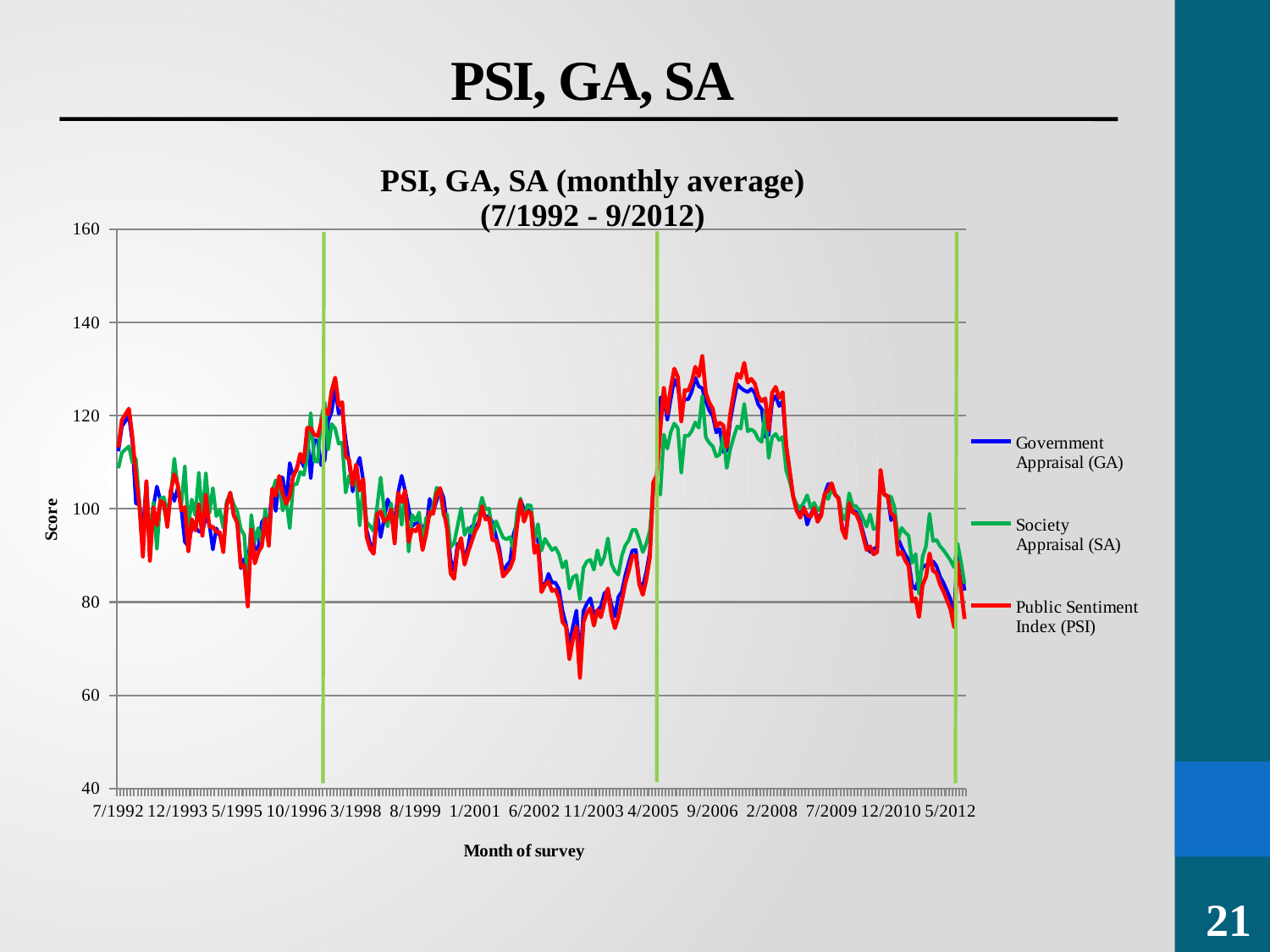

PSI, GA, SA

### Chart: PSI, GA, SA (monthly average) (7/1992 - 9/2012)

| Category | Government Appraisal (GA) | Society Appraisal (SA) | Public Sentiment Index (PSI) |
|---|---|---|---|
| 7/1992 | 112.35214023621134 | 108.71520915993572 | 113.19662111728695 |
| 8/1992 | 117.70103103117803 | 112.04771171462133 | 119.05183516065684 |
| 9/1992 | 118.81538328012941 | 112.7419830801809 | 120.27167141969227 |
| 10/1992 | 119.92973552908077 | 113.43625444574043 | 121.49150767872766 |
| 11/1992 | 114.35797428432387 | 109.96489761794282 | 115.39232638355068 |
| 12/1992 | 101.16202661186101 | 110.76922914916486 | 107.03473193666987 |
| 1/1993 | 100.94329889678005 | 101.60719473843443 | 100.7078247313004 |
| 2/1993 | 95.24669233500576 | 91.08614413361865 | 89.76973562879712 |
| 3/1993 | 105.69812993733083 | 104.56958211875725 | 105.9127456297943 |
| 4/1993 | 90.94805486896657 | 94.03195497143955 | 88.85731418298093 |
| 5/1993 | 100.58394513752324 | 101.38330769967011 | 100.31445473023066 |
| 6/1993 | 104.81414339590961 | 91.40214942044443 | 96.43568774886513 |
| 7/1993 | 101.87067656128288 | 102.18497591860404 | 101.72298748800017 |
| 8/1993 | 100.67033227784705 | 102.497268878606 | 101.12403633226063 |
| 9/1993 | 96.7777922171767 | 99.0119722552234 | 96.14801333430654 |
| 10/1993 | 104.10273358221619 | 103.01986792735686 | 103.79150832395985 |
| 11/1993 | 101.69435220468505 | 110.80825291930336 | 107.42008169320674 |
| 12/1993 | 104.58022761242918 | 104.50711948568232 | 105.11664191695844 |
| 1/1994 | 100.0155261264378 | 101.02916739672038 | 99.6922294682459 |
| 2/1994 | 92.92095046892847 | 109.14795858494347 | 100.38301733113103 |
| 3/1994 | 91.99002272847537 | 96.02906333747964 | 90.90703605112071 |
| 4/1994 | 96.14113155135807 | 102.0398904758483 | 97.76081029584229 |
| 5/1994 | 96.0476442591338 | 98.55707047675253 | 95.34874994652269 |
| 6/1994 | 95.13131192832098 | 107.80185974957962 | 100.96592406620894 |
| 7/1994 | 95.04196737080603 | 97.93050677822009 | 94.24787620178853 |
| 8/1994 | 98.24420052056473 | 107.67743633491104 | 102.98151103146961 |
| 9/1994 | 96.78844244502747 | 99.01860763307668 | 96.15967170724161 |
| 10/1994 | 91.27673910034707 | 104.4797771012777 | 96.12558885310618 |
| 11/1994 | 95.80327580072235 | 98.40482236716188 | 95.08124969566819 |
| 12/1994 | 94.24880409549533 | 99.72181217791413 | 94.92107871071555 |
| 1/1995 | 91.84229653239912 | 95.93702595165736 | 90.74532616939103 |
| 2/1995 | 101.09210869561252 | 101.69990723786293 | 100.87072078906522 |
| 3/1995 | 103.47337062121768 | 103.18349734180045 | 103.47739174238986 |
| 4/1995 | 98.55286545191976 | 100.89194601596913 | 98.61318011516892 |
| 5/1995 | 97.51425011544146 | 99.47080529584093 | 96.95418395800446 |
| 6/1995 | 87.2276964301847 | 95.70031781633512 | 87.47333433846241 |
| 7/1995 | 89.2978269512409 | 94.35175309704807 | 87.95999840787742 |
| 8/1995 | 87.63063886544275 | 82.84204460439592 | 79.07276720123424 |
| 9/1995 | 96.25927182231426 | 98.6889201296945 | 95.5804100658627 |
| 10/1995 | 91.13384413589691 | 92.98532366118393 | 88.27671447758883 |
| 11/1995 | 91.78095747664668 | 95.89881007329436 | 90.67818079020572 |
| 12/1995 | 97.08231441382246 | 92.51818437632808 | 91.97362866110132 |
| 1/1996 | 98.31145441069955 | 99.96748497250468 | 97.82685120135561 |
| 2/1996 | 96.4967376817449 | 93.27023319070973 | 92.08590668317419 |
| 3/1996 | 104.26367231749492 | 103.67587651400088 | 104.34250299029503 |
| 4/1996 | 99.53053683848489 | 106.15871875485662 | 102.82478019637635 |
| 5/1996 | 106.75469320648003 | 105.22784939857164 | 107.0693226339561 |
| 6/1996 | 106.72925001606927 | 99.62393967102598 | 103.27257423968784 |
| 7/1996 | 101.30955525501761 | 101.8353822816621 | 101.10875072781609 |
| 8/1996 | 109.83658056999377 | 95.84451363443682 | 102.81927570221966 |
| 9/1996 | 106.84068524096443 | 105.28142474448664 | 107.16345463014582 |
| 10/1996 | 108.75533286317956 | 105.2671024952474 | 108.44513965035819 |
| 11/1996 | 111.09277661381118 | 107.93059181592935 | 111.81804678286136 |
| 12/1996 | 109.03704394947574 | 107.26531695295577 | 109.98284811781603 |
| 1/1997 | 116.18566095791732 | 111.10359547930999 | 117.3930209365549 |
| 2/1997 | 106.58251158459146 | 120.56357195928081 | 117.29645718209314 |
| 3/1997 | 114.82003765157376 | 110.25277549969651 | 115.89812843121906 |
| 4/1997 | 114.57903680741006 | 110.10262550418481 | 115.63431457124291 |
| 5/1997 | 109.36779954821093 | 119.4318812459182 | 118.41173504727239 |
| 6/1997 | 110.43895822700037 | 122.83670934671918 | 121.43058923279841 |
| 7/1997 | 118.80375312026445 | 112.73473717837669 | 120.25894035488304 |
| 8/1997 | 120.87210849031226 | 118.20745447200842 | 125.34505876745527 |
| 9/1997 | 126.00911276852611 | 117.22386966503294 | 128.14635563726873 |
| 10/1997 | 120.4165399897933 | 113.97299955109118 | 122.18184637804926 |
| 11/1997 | 121.20911299544122 | 114.23334095179978 | 122.8919903572773 |
| 12/1997 | 114.90555087219579 | 103.49836942278284 | 111.40025654208829 |
| 1/1998 | 109.83768571577879 | 107.14863649390415 | 110.44414962669207 |
| 2/1998 | 103.7245440147839 | 105.24237022907406 | 105.03541530838228 |
| 3/1998 | 109.00073320800378 | 106.62719261381308 | 109.52797162549419 |
| 4/1998 | 110.96266089169843 | 96.40584609249335 | 103.95736063940494 |
| 5/1998 | 106.136111142545 | 104.84245616708407 | 106.39218591036901 |
| 6/1998 | 95.45173077720395 | 97.1288840204739 | 93.98358448217286 |
| 7/1998 | 92.46897415801168 | 96.32746293539297 | 91.43132477635557 |
| 8/1998 | 92.02097817713845 | 95.18603084973566 | 90.35932617414397 |
| 9/1998 | 99.20370976003962 | 100.52338400747949 | 98.80356698262449 |
| 10/1998 | 93.9194079646101 | 106.7350411837817 | 99.42902697857063 |
| 11/1998 | 97.82430069012028 | 99.6639751270835 | 97.2935837604313 |
| 12/1998 | 102.05133582807838 | 96.19185578643848 | 97.80274091988264 |
| 1/1999 | 100.17935192777773 | 101.13123526881132 | 99.87156293558348 |
| 2/1999 | 96.99005931360139 | 93.5436416549618 | 92.6030320621767 |
| 3/1999 | 103.46159663729803 | 103.17616183374926 | 103.46450323921512 |
| 4/1999 | 107.11917379527436 | 96.53064741602078 | 101.44927233106716 |
| 5/1999 | 103.90285734546971 | 103.45107910045597 | 103.94753345880864 |
| 6/1999 | 100.16693146661044 | 90.83219301061375 | 92.91693953696421 |
| 7/1999 | 96.25821147824726 | 98.68825950687611 | 95.57924935017226 |
| 8/1999 | 96.94997069801005 | 97.44711480104647 | 95.20871325260312 |
| 9/1999 | 97.13128528227143 | 99.23220792419616 | 96.53496787092261 |
| 10/1999 | 96.06365921568018 | 92.33583734251302 | 91.16360602401424 |
| 11/1999 | 95.30147004100455 | 98.09218390802766 | 94.53194326112511 |
| 12/1999 | 102.16257686496989 | 98.38636599875329 | 99.35786767789453 |
| 1/2000 | 99.32096813812667 | 100.59643912479493 | 98.93192497840278 |
| 2/2000 | 101.73335505210558 | 104.55731598374526 | 103.2304081875352 |
| 3/2000 | 104.3669950526393 | 103.74024935166473 | 104.4556062023453 |
| 4/2000 | 102.36386699813609 | 98.54940680882345 | 99.60359270950562 |
| 5/2000 | 96.43496698940534 | 98.79838293527801 | 95.7727364470016 |
| 6/2000 | 89.19108330849487 | 91.75998285141387 | 86.13997070275045 |
| 7/2000 | 86.58708684480708 | 92.66288924170817 | 84.99266103878158 |
| 8/2000 | 92.53380747446235 | 96.3678558319733 | 91.50229518115749 |
| 9/2000 | 92.02495932410437 | 100.16305463572995 | 93.71879266286508 |
| 10/2000 | 89.35694423343037 | 94.38858475083842 | 88.02471170155833 |
| 11/2000 | 91.81392754828703 | 95.91935131299829 | 90.7142717918506 |
| 12/2000 | 96.22980974259535 | 94.71495756635893 | 92.88027804240988 |
| 1/2001 | 95.86991014828965 | 98.446337354476 | 95.1541916162648 |
| 2/2001 | 97.11709074907962 | 99.22336434896954 | 96.51942969052796 |
| 3/2001 | 99.87280642701265 | 102.43413066660162 | 100.5435566667979 |
| 4/2001 | 98.20835403534866 | 99.90325067096143 | 97.71399139756238 |
| 5/2001 | 98.50120559135028 | 100.08570505186546 | 98.03456413106012 |
| 6/2001 | 97.03486710691217 | 94.49485575537358 | 93.2748045697387 |
| 7/2001 | 94.15091579601916 | 97.37535772710685 | 93.27247814375215 |
| 8/2001 | 91.27026201429489 | 95.58063309077772 | 90.1191431583548 |
| 9/2001 | 86.12660748257288 | 93.84409984627607 | 85.47876223494231 |
| 10/2001 | 87.85033932845396 | 93.44992945066664 | 86.37549235205715 |
| 11/2001 | 88.6962501891576 | 93.97695462511659 | 87.30147669925896 |
| 12/2001 | 94.54046153659347 | 91.11441555330848 | 89.31248215400907 |
| 1/2002 | 96.95477159357154 | 99.12223515767734 | 96.34174548734083 |
| 2/2002 | 101.95452863673722 | 102.23721801259671 | 101.8147769577399 |
| 3/2002 | 99.97199630676442 | 97.44517591787763 | 97.24562754684513 |
| 4/2002 | 99.7284338501269 | 100.85030120166986 | 99.37796118488882 |
| 5/2002 | 99.48040276108618 | 100.69577117487482 | 99.10645160067551 |
| 6/2002 | 94.12577191208807 | 93.33525071475424 | 90.53064705984043 |
| 7/2002 | 93.13705093916334 | 96.74369270437782 | 92.16264136160521 |
| 8/2002 | 83.98821805657589 | 91.04372422076159 | 82.14778466926477 |
| 9/2002 | 83.6783562250435 | 93.58676889023144 | 83.65396725856394 |
| 10/2002 | 86.07176363070924 | 92.3418290456231 | 84.42855759458725 |
| 11/2002 | 84.19116653734945 | 91.17016657237656 | 82.36994414872622 |
| 12/2002 | 84.15906574356818 | 91.66341376577331 | 82.68096690352235 |
| 1/2003 | 82.75932449362165 | 90.27809054174993 | 80.8025646744226 |
| 2/2003 | 78.14788366982637 | 87.40503911573452 | 75.75460723676775 |
| 3/2003 | 75.25246053725454 | 88.77764967473156 | 74.72753782439375 |
| 4/2003 | 70.87898191547647 | 82.87631819121606 | 67.79763498525077 |
| 5/2003 | 74.79251336515544 | 85.31455334198232 | 72.0816193068024 |
| 6/2003 | 78.20946493635675 | 85.79236587911763 | 74.70846462808471 |
| 7/2003 | 67.19859895575401 | 80.58334080849622 | 63.76886886966197 |
| 8/2003 | 78.05736247603326 | 87.3486419819863 | 75.65551735338133 |
| 9/2003 | 79.71676482725302 | 88.74666525141214 | 77.71761507313046 |
| 10/2003 | 80.82207066393771 | 89.0711294008399 | 78.68193139475053 |
| 11/2003 | 77.40984881791093 | 86.94522359065982 | 74.94671038579867 |
| 12/2003 | 78.20311702996548 | 91.12391008148768 | 78.30007289649295 |
| 1/2004 | 79.05407905700723 | 87.96962316850052 | 76.74658261268144 |
| 2/2004 | 81.87676862724301 | 89.72823454503991 | 79.83646652417782 |
| 3/2004 | 82.48943631021446 | 93.67994529475797 | 82.9149369519011 |
| 4/2004 | 79.45910838750845 | 88.22196731429761 | 77.1899518110504 |
| 5/2004 | 76.89586230842183 | 86.62499619742933 | 74.38407017798295 |
| 6/2004 | 81.09701131856504 | 85.87181011655639 | 76.70956795827776 |
| 7/2004 | 82.24123318589628 | 89.95530574902618 | 80.23543111028317 |
| 8/2004 | 85.77116540093103 | 92.15454827899896 | 84.09950489116213 |
| 9/2004 | 88.56538412776368 | 93.27943302902328 | 86.74276603495443 |
| 10/2004 | 91.07094277751312 | 95.45645185559559 | 89.90095646525269 |
| 11/2004 | 91.15554435156066 | 95.50916090733193 | 89.99356638073657 |
| 12/2004 | 84.09837208112629 | 93.31326810867864 | 83.75278516571335 |
| 1/2005 | 83.44080566376292 | 90.70267160491223 | 81.54855450122142 |
| 2/2005 | 86.49756239791063 | 92.60711310803389 | 84.89466225383981 |
| 3/2005 | 90.83319322278375 | 95.30832750068132 | 89.64070166009445 |
| 4/2005 | 105.5065541494264 | 104.45022526009643 | 105.70303537645293 |
| 5/2005 | 106.86767022361926 | 105.29823711308455 | 107.19299399736364 |
| 6/2005 | 123.90241880208359 | 103.03701008628911 | 117.15707779997388 |
| 7/2005 | 123.97589234374946 | 115.9571187591847 | 125.92067161402773 |
| 8/2005 | 119.07928553842876 | 112.90640127148095 | 120.56055452987388 |
| 9/2005 | 123.60857540589608 | 116.47636371189887 | 126.02314030889794 |
| 10/2005 | 127.77654835338446 | 118.32502948069512 | 130.0810957645027 |
| 11/2005 | 126.16566620790967 | 117.3214066604005 | 128.317728344612 |
| 12/2005 | 121.60936952395268 | 107.73357456573362 | 118.77814199939155 |
| 1/2006 | 123.56649846933816 | 115.70205538536662 | 125.47252472626946 |
| 2/2006 | 123.51139669336207 | 115.66772549974237 | 125.41220704455246 |
| 3/2006 | 125.16928099915097 | 116.70063192767198 | 127.22702582505036 |
| 4/2006 | 128.14763999690155 | 118.55622953645374 | 130.48731475191283 |
| 5/2006 | 126.27973520730455 | 117.39247470917272 | 128.44259505675322 |
| 6/2006 | 125.86693600858099 | 124.22191987551687 | 132.77033762845105 |
| 7/2006 | 123.02622827532296 | 115.36545255109854 | 124.88111283388442 |
| 8/2006 | 121.0848370461573 | 114.15591369924412 | 122.75595051062623 |
| 9/2006 | 119.9117368782072 | 113.42504080307754 | 121.47180528483018 |
| 10/2006 | 116.38605963798418 | 111.22844923663604 | 117.61238925248767 |
| 11/2006 | 117.16065163082695 | 111.71104084187442 | 118.46030372452049 |
| 12/2006 | 112.2461820895405 | 115.81057446780977 | 117.91066566253804 |
| 1/2007 | 112.42516669965428 | 108.76070660703485 | 113.27656022815667 |
| 2/2007 | 118.8967977087424 | 112.79270645475344 | 120.36079249619584 |
| 3/2007 | 123.10038938996307 | 115.411656916353 | 124.96229400144946 |
| 4/2007 | 126.76884473292884 | 117.69720307363995 | 128.97800343822107 |
| 5/2007 | 125.97106617568001 | 117.20016561634006 | 128.1047075735348 |
| 6/2007 | 125.40875105995545 | 122.55606328219547 | 131.33776599343722 |
| 7/2007 | 125.05442406140126 | 116.6290729721527 | 127.10129658871534 |
| 8/2007 | 125.76203394985133 | 117.0699329282393 | 127.87588846484388 |
| 9/2007 | 124.87104819658431 | 116.5148248857 | 126.90056245895873 |
| 10/2007 | 122.38320789300548 | 114.96483359121923 | 124.1772244732806 |
| 11/2007 | 121.38693047620704 | 114.3441260157756 | 123.08663994921073 |
| 12/2007 | 115.45930563673608 | 121.2026776475135 | 123.71450870344115 |
| 1/2008 | 115.83850966654519 | 110.88731090560945 | 117.0130084826965 |
| 2/2008 | 123.06063648853606 | 115.38688979160884 | 124.91877811084285 |
| 3/2008 | 124.20307010413407 | 116.09865660242535 | 126.16935390423208 |
| 4/2008 | 122.05138953927629 | 114.75810184927849 | 123.81399636504717 |
| 5/2008 | 123.15716031236835 | 115.44702672501046 | 125.02443883013711 |
| 6/2008 | 113.4094675127031 | 108.2376480145121 | 113.58764760989912 |
| 7/2008 | 107.78972977766901 | 105.8727049676788 | 108.20233523401329 |
| 8/2008 | 102.64756785363747 | 102.66900004916229 | 102.57341891005248 |
| 9/2008 | 99.93408226767495 | 100.97842568637442 | 99.60307617574951 |
| 10/2008 | 98.55833183860062 | 100.12129623744 | 98.09709791945984 |
| 11/2008 | 100.44788393782092 | 101.2985379197321 | 100.16551404742494 |
| 12/2008 | 96.59153956590514 | 102.92956396205089 | 98.66463571952995 |
| 1/2009 | 98.75023734522557 | 100.24085851971498 | 98.30716910252593 |
| 2/2009 | 100.4415312971156 | 101.2945800540379 | 100.15856006902158 |
| 3/2009 | 97.76096337954047 | 99.62451428232058 | 97.22425097264556 |
| 4/2009 | 98.98229493433396 | 100.38543662724815 | 98.56119314352836 |
| 5/2009 | 103.17703397724445 | 102.9988716575339 | 103.15300402428771 |
| 6/2009 | 105.33278446480057 | 102.09764856167908 | 103.9991270031498 |
| 7/2009 | 105.31149326942301 | 104.32869709550148 | 105.48951013398904 |
| 8/2009 | 103.0866272048643 | 102.94254581139752 | 103.05403939338625 |
| 9/2009 | 102.26547202196878 | 102.43094408878096 | 102.15515408370668 |
| 10/2009 | 96.2018092148883 | 98.65311938270109 | 95.51750807760638 |
| 11/2009 | 94.54712399896023 | 97.62220607363334 | 93.70619121116823 |
| 12/2009 | 99.92631511455122 | 103.36490412395348 | 101.20741123544632 |
| 1/2010 | 99.59178354724602 | 100.76516439463737 | 99.22837563470104 |
| 2/2010 | 99.27651297299852 | 100.56874236353403 | 98.88326171023431 |
| 3/2010 | 97.67948163074334 | 99.57374896546604 | 97.13505620346385 |
| 4/2010 | 94.95574699662038 | 97.87678917054149 | 94.15349425137907 |
| 5/2010 | 92.23772524306096 | 96.18338865356857 | 91.17818595819008 |
| 6/2010 | 90.72903180026908 | 98.82526204166618 | 91.94246547671754 |
| 7/2010 | 91.38612738445781 | 95.6528203267614 | 90.24597628479601 |
| 8/2010 | 91.81557249576075 | 95.92037615943254 | 90.71607244920521 |
| 9/2010 | 107.88645556422539 | 105.93296772927914 | 108.30821703371906 |
| 10/2010 | 103.11792648370118 | 102.9620461023329 | 103.0883014458412 |
| 11/2010 | 102.82546868533673 | 102.77983704300715 | 102.76815974287582 |
| 12/2010 | 97.54216532113556 | 102.5909433203769 | 99.07740597324202 |
| 1/2011 | 98.76008695293321 | 100.24699508972672 | 98.31795106902752 |
| 2/2011 | 93.5625017245816 | 93.3427252638126 | 90.15578759933496 |
| 3/2011 | 91.82380104859507 | 95.92550276874148 | 90.72507991261374 |
| 4/2011 | 90.26235161179551 | 94.95267785295822 | 89.0158244761476 |
| 5/2011 | 89.14490763373247 | 94.2564802571656 | 87.79260382651478 |
| 6/2011 | 83.60391715754893 | 88.4104545038048 | 80.11256737914216 |
| 7/2011 | 82.80093762552443 | 90.3040166400179 | 80.84811688396388 |
| 8/2011 | 85.32045001622684 | 81.74464202321316 | 76.77449820295921 |
| 9/2011 | 87.49857787547285 | 89.72025919958239 | 83.62274803231547 |
| 10/2011 | 87.92476318492442 | 92.02203557067043 | 85.46263696469643 |
| 11/2011 | 88.3377006684455 | 98.96823785025781 | 90.42604972029974 |
| 12/2011 | 88.75939329803106 | 93.06698860554519 | 86.73033227586241 |
| 1/2012 | 87.71196258762117 | 93.36371702644423 | 86.22401694019 |
| 2/2012 | 85.49807999172151 | 91.98440873816287 | 83.80056935773385 |
| 3/2012 | 84.09982376696249 | 91.11325757435532 | 82.26995491872857 |
| 4/2012 | 82.38637409991165 | 90.04573243472348 | 80.39431098848347 |
| 5/2012 | 80.57110699646422 | 88.9147722989571 | 78.40721163574027 |
| 6/2012 | 76.53447534267738 | 87.45956074653668 | 74.70320743159273 |
| 7/2012 | 91.87431726553189 | 92.56300926481094 | 88.49129840530493 |
| 8/2012 | 87.53038492223433 | 88.5924970815295 | 82.88357503716666 |
| 9/2012 | 82.48098949519775 | 83.97716597670963 | 76.36514645831166 |
21